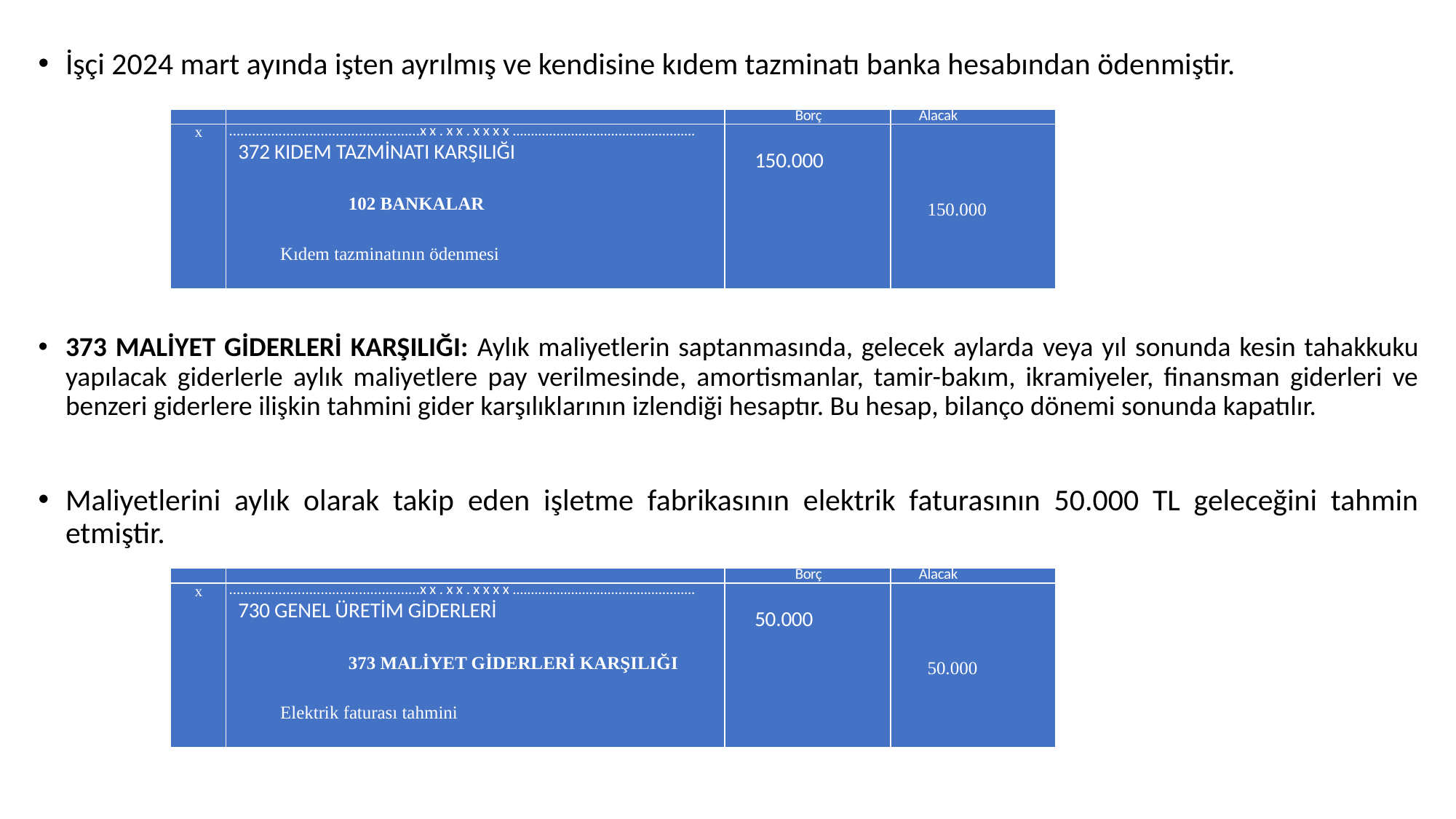

İşçi 2024 mart ayında işten ayrılmış ve kendisine kıdem tazminatı banka hesabından ödenmiştir.

373 MALİYET GİDERLERİ KARŞILIĞI: Aylık maliyetlerin saptanmasında, gelecek aylarda veya yıl sonunda kesin tahakkuku yapılacak giderlerle aylık maliyetlere pay verilmesinde, amortismanlar, tamir-bakım, ikramiyeler, finansman giderleri ve benzeri giderlere ilişkin tahmini gider karşılıklarının izlendiği hesaptır. Bu hesap, bilanço dönemi sonunda kapatılır.

Maliyetlerini aylık olarak takip eden işletme fabrikasının elektrik faturasının 50.000 TL geleceğini tahmin etmiştir.

|  |  | Borç | Alacak |
| --- | --- | --- | --- |
| x | ..................................................xx.xx.xxxx.................................................. 372 KIDEM TAZMİNATI KARŞILIĞI 102 BANKALAR Kıdem tazminatının ödenmesi | 150.000 | 150.000 |
|  |  | Borç | Alacak |
| --- | --- | --- | --- |
| x | ..................................................xx.xx.xxxx.................................................. 730 GENEL ÜRETİM GİDERLERİ 373 MALİYET GİDERLERİ KARŞILIĞI Elektrik faturası tahmini | 50.000 | 50.000 |